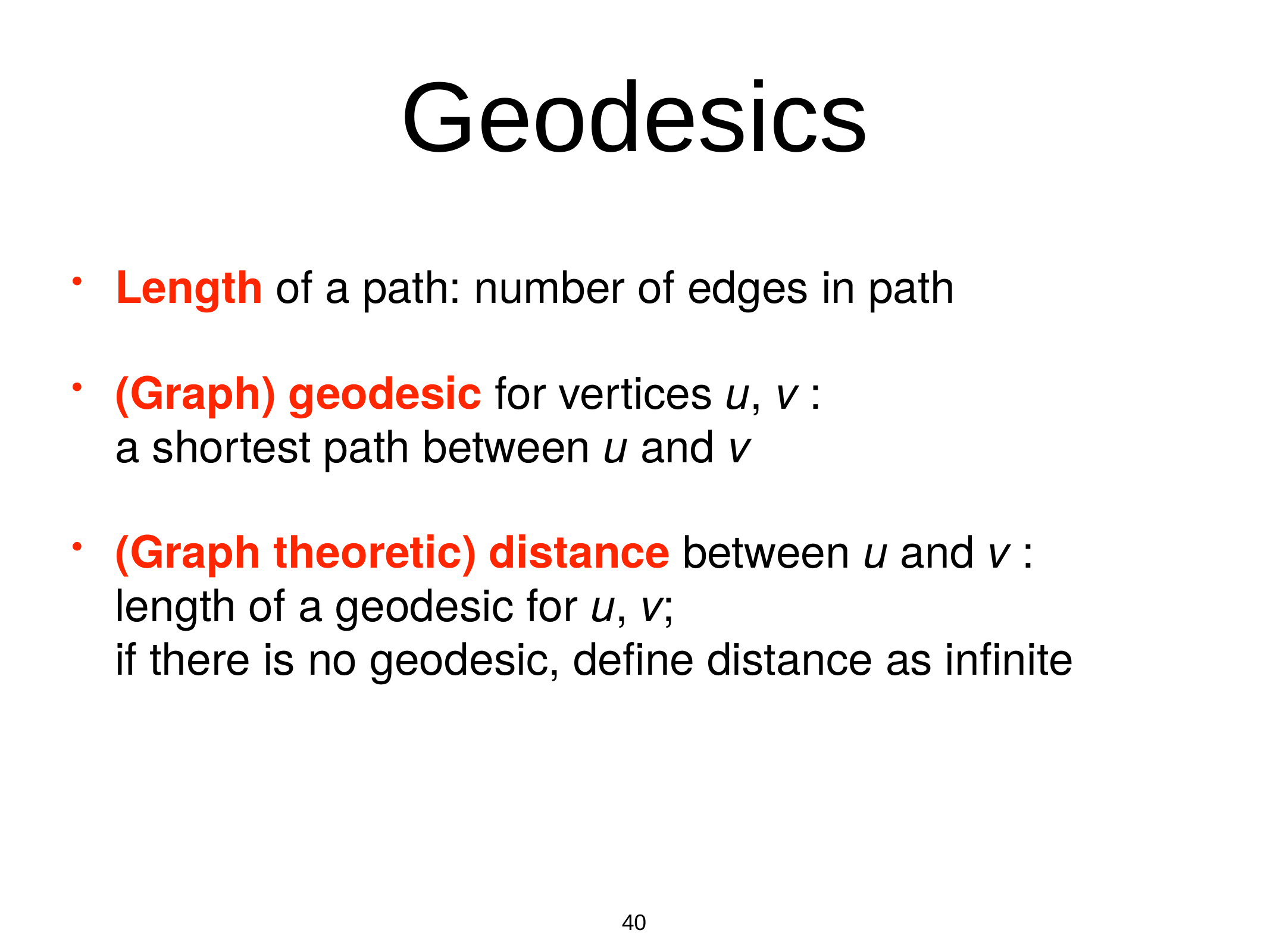

40
# Geodesics
Length of a path: number of edges in path
(Graph) geodesic for vertices u, v :
a shortest path between u and v
(Graph theoretic) distance between u and v :
length of a geodesic for u, v;
if there is no geodesic, define distance as infinite